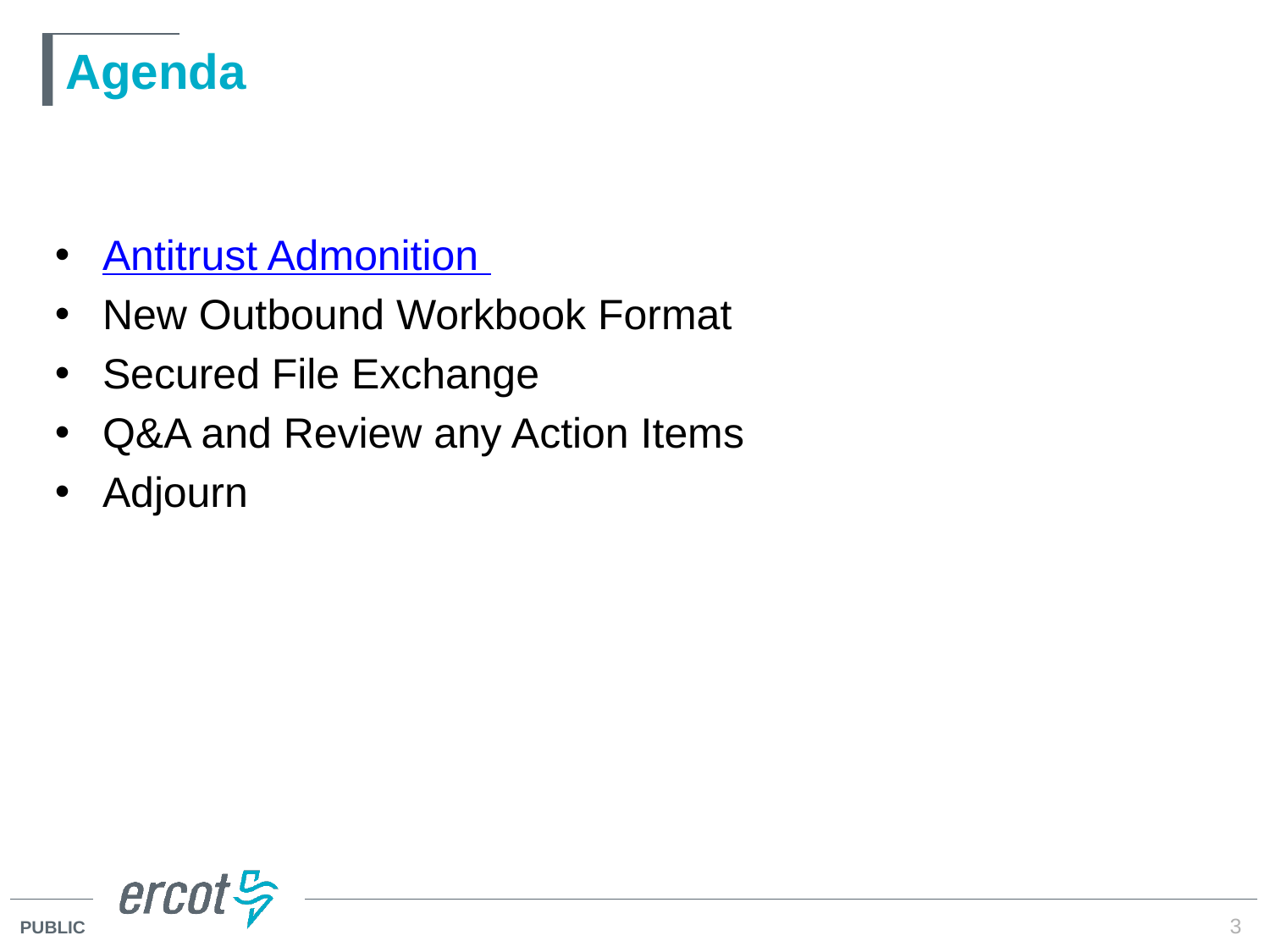

# Agenda

Antitrust Admonition
New Outbound Workbook Format
Secured File Exchange
Q&A and Review any Action Items
Adjourn
3